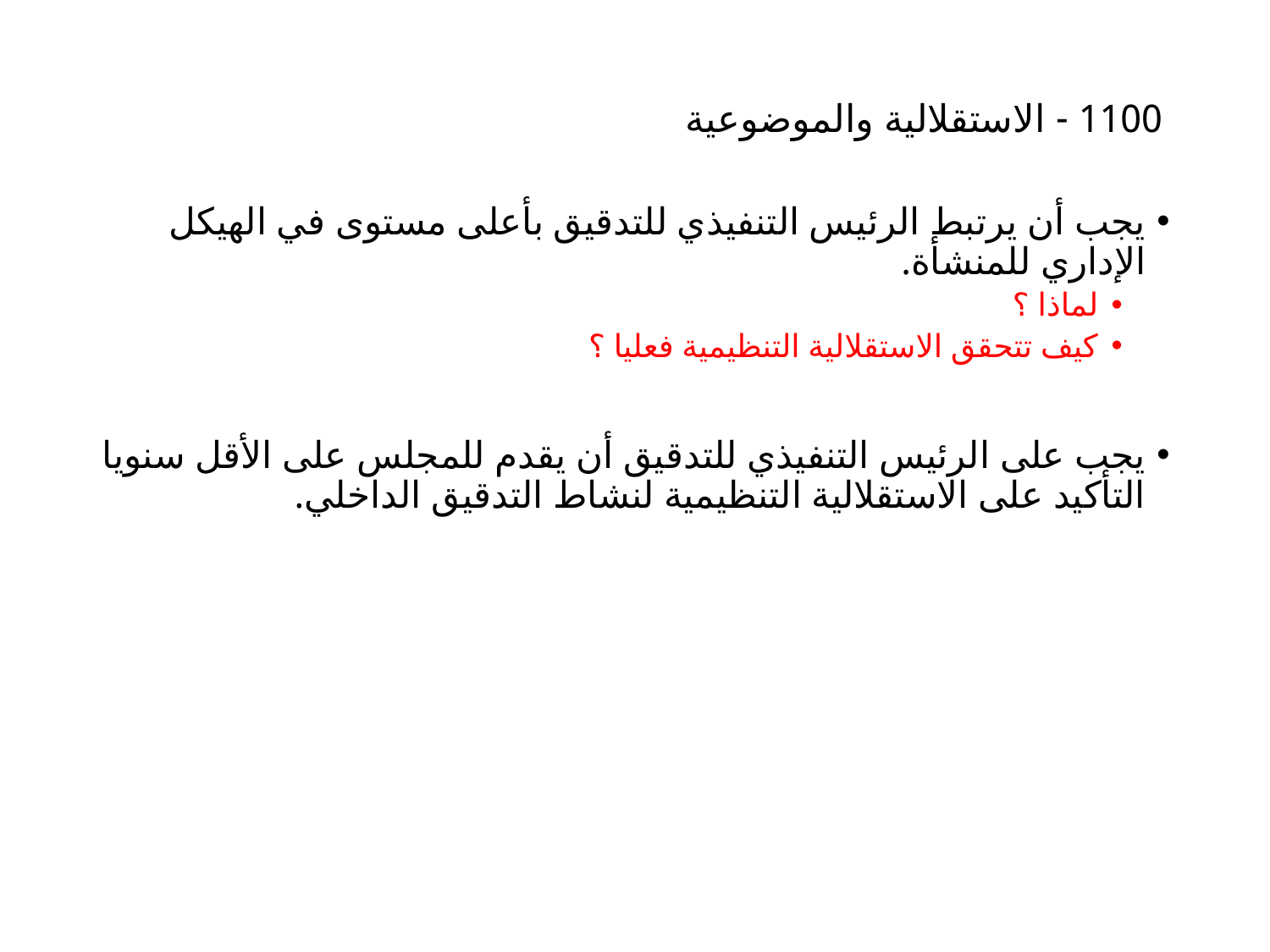

# 1100 - الاستقلالية والموضوعية
يجب أن يرتبط الرئيس التنفيذي للتدقيق بأعلى مستوى في الهيكل الإداري للمنشأة.
لماذا ؟
كيف تتحقق الاستقلالية التنظيمية فعليا ؟

يجب على الرئيس التنفيذي للتدقيق أن يقدم للمجلس على الأقل سنويا التأكيد على الاستقلالية التنظيمية لنشاط التدقيق الداخلي.